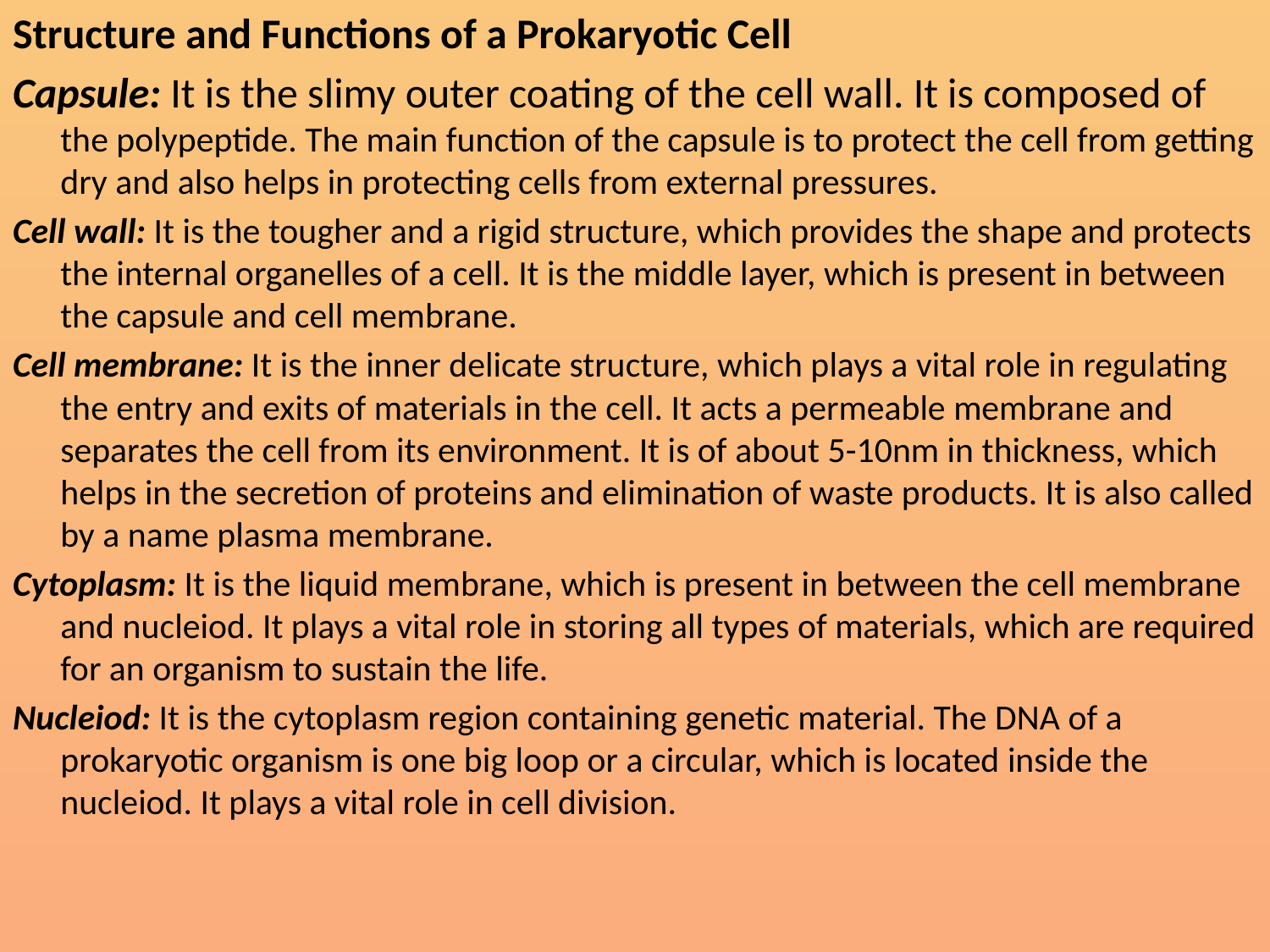

Structure and Functions of a Prokaryotic Cell
Capsule: It is the slimy outer coating of the cell wall. It is composed of the polypeptide. The main function of the capsule is to protect the cell from getting dry and also helps in protecting cells from external pressures.
Cell wall: It is the tougher and a rigid structure, which provides the shape and protects the internal organelles of a cell. It is the middle layer, which is present in between the capsule and cell membrane.
Cell membrane: It is the inner delicate structure, which plays a vital role in regulating the entry and exits of materials in the cell. It acts a permeable membrane and separates the cell from its environment. It is of about 5-10nm in thickness, which helps in the secretion of proteins and elimination of waste products. It is also called by a name plasma membrane.
Cytoplasm: It is the liquid membrane, which is present in between the cell membrane and nucleiod. It plays a vital role in storing all types of materials, which are required for an organism to sustain the life.
Nucleiod: It is the cytoplasm region containing genetic material. The DNA of a prokaryotic organism is one big loop or a circular, which is located inside the nucleiod. It plays a vital role in cell division.

#